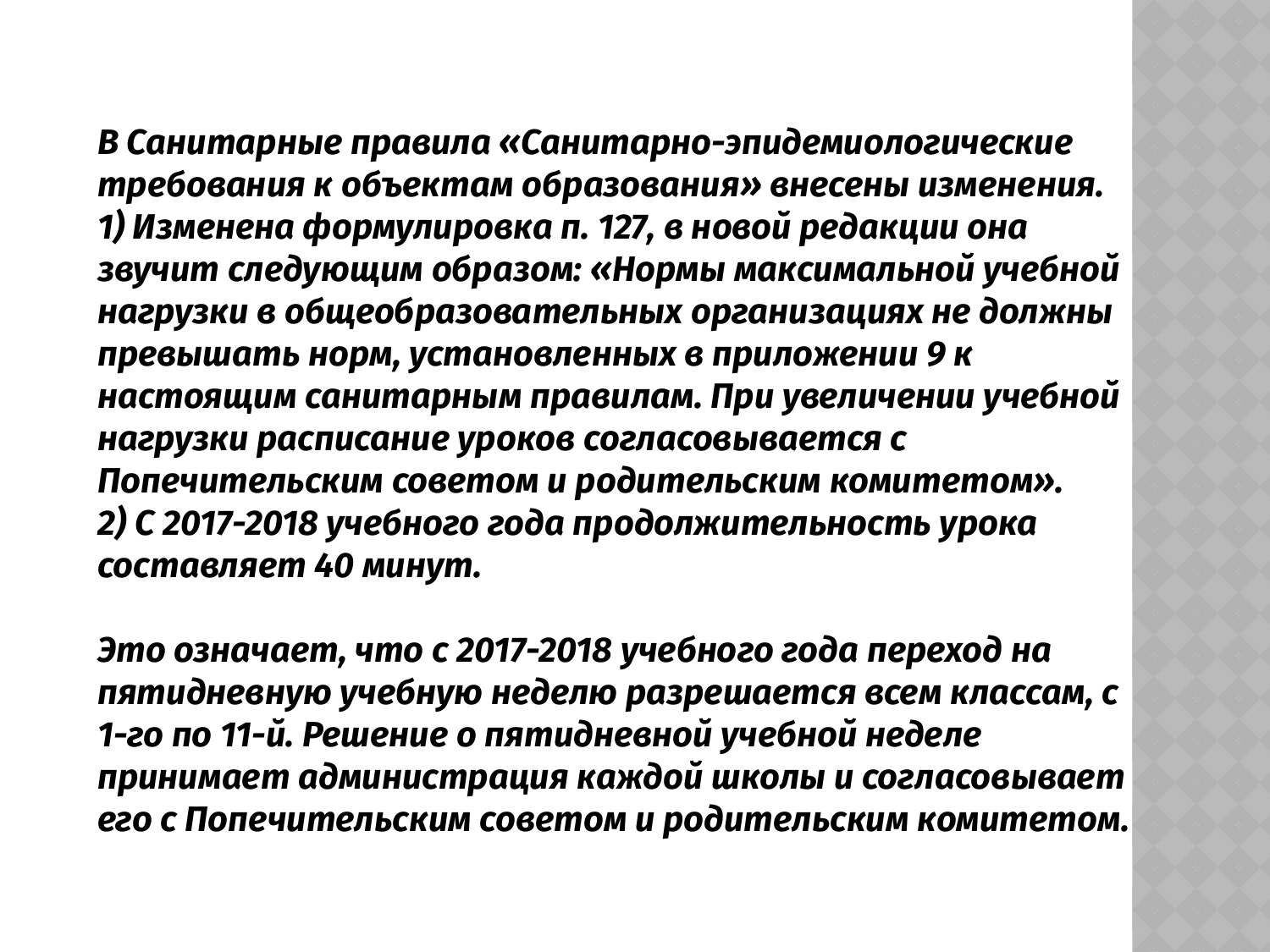

В Санитарные правила «Санитарно-эпидемиологические требования к объектам образования» внесены изменения.
1) Изменена формулировка п. 127, в новой редакции она звучит следующим образом: «Нормы максимальной учебной нагрузки в общеобразовательных организациях не должны превышать норм, установленных в приложении 9 к настоящим санитарным правилам. При увеличении учебной нагрузки расписание уроков согласовывается с Попечительским советом и родительским комитетом».
2) С 2017-2018 учебного года продолжительность урока составляет 40 минут.

Это означает, что с 2017-2018 учебного года переход на пятидневную учебную неделю разрешается всем классам, с 1-го по 11-й. Решение о пятидневной учебной неделе принимает администрация каждой школы и согласовывает его с Попечительским советом и родительским комитетом.